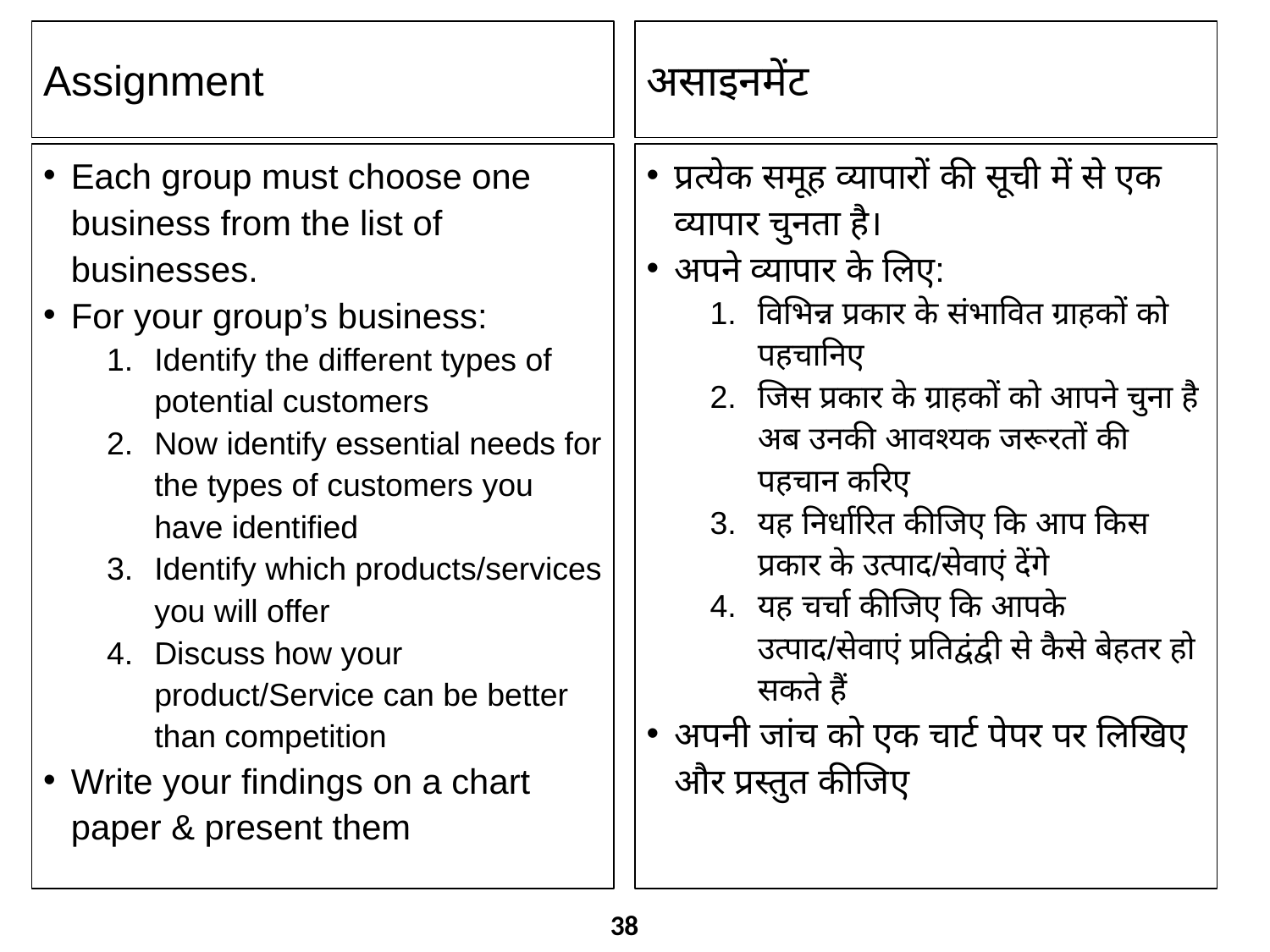

Assignment
असाइनमेंट
Each group must choose one business from the list of businesses.
For your group’s business:
Identify the different types of potential customers
Now identify essential needs for the types of customers you have identified
Identify which products/services you will offer
Discuss how your product/Service can be better than competition
Write your findings on a chart paper & present them
प्रत्येक समूह व्यापारों की सूची में से एक व्यापार चुनता है।
अपने व्यापार के लिए:
विभि‍न्न प्रकार के संभावित ग्राहकों को पहचानिए
जिस प्रकार के ग्राहकों को आपने चुना है अब उनकी आवश्यक जरूरतों की पहचान करिए
यह निर्धारित कीजिए कि आप किस प्रकार के उत्पाद/सेवाएं देंगे
यह चर्चा कीजिए कि आपके उत्पाद/सेवाएं प्रतिद्वंद्वी से कैसे बेहतर हो सकते हैं
अपनी जांच को एक चार्ट पेपर पर लिखि‍ए और प्रस्तुत कीजिए
38